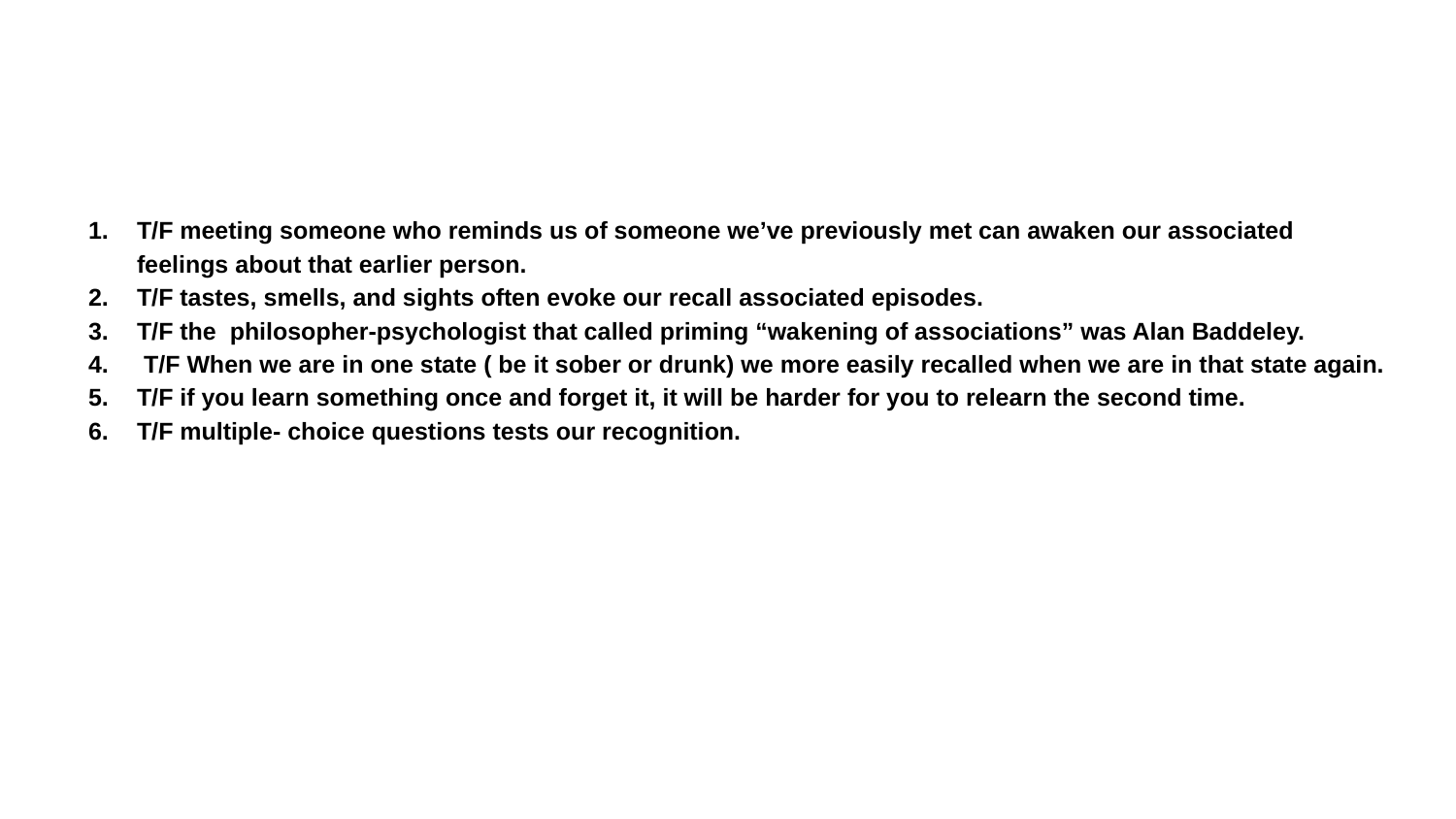

T/F meeting someone who reminds us of someone we’ve previously met can awaken our associated feelings about that earlier person.
T/F tastes, smells, and sights often evoke our recall associated episodes.
T/F the  philosopher-psychologist that called priming “wakening of associations” was Alan Baddeley.
 T/F When we are in one state ( be it sober or drunk) we more easily recalled when we are in that state again.
T/F if you learn something once and forget it, it will be harder for you to relearn the second time.
T/F multiple- choice questions tests our recognition.